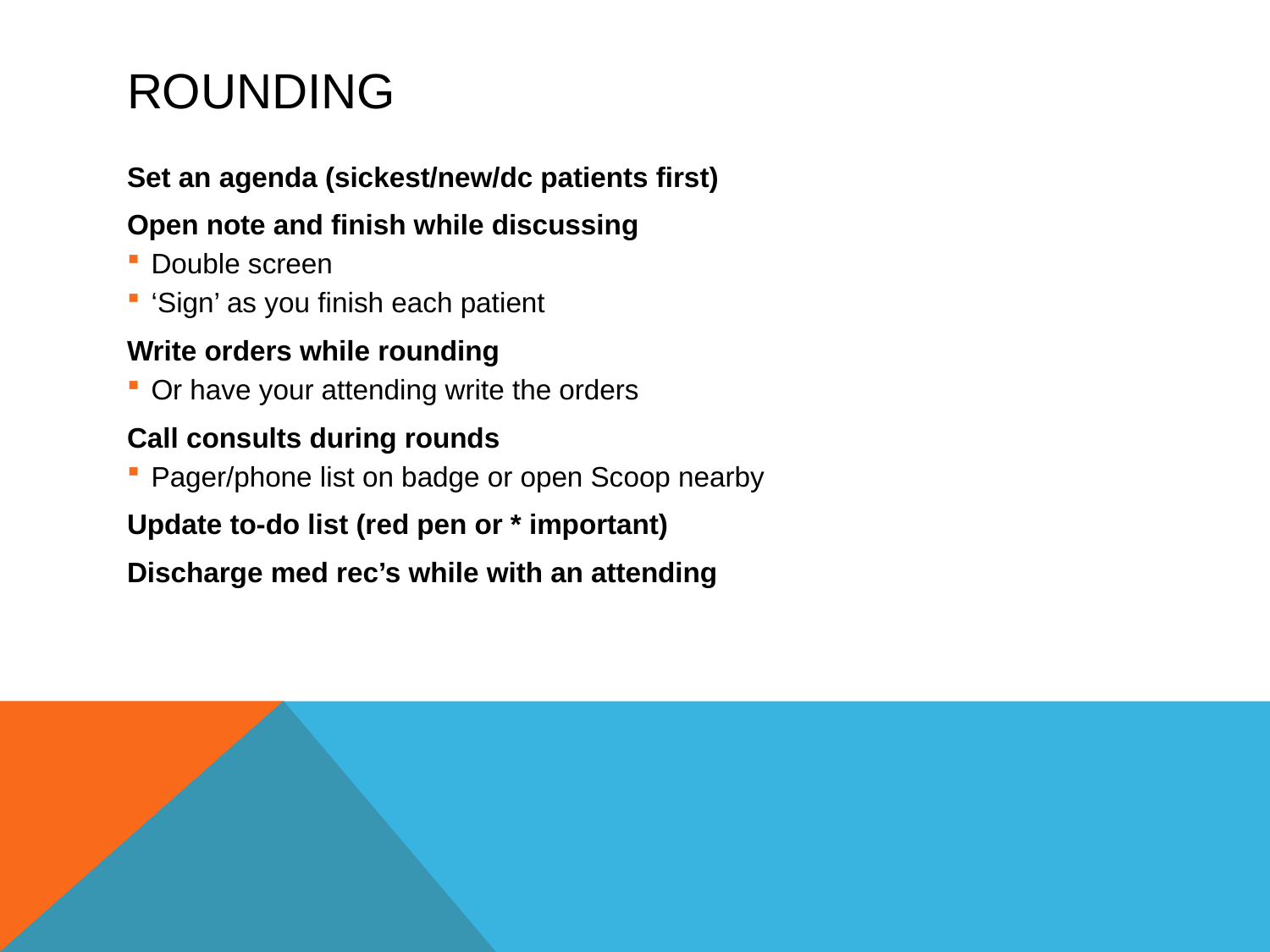

# Rounding
Set an agenda (sickest/new/dc patients first)
Open note and finish while discussing
Double screen
‘Sign’ as you finish each patient
Write orders while rounding
Or have your attending write the orders
Call consults during rounds
Pager/phone list on badge or open Scoop nearby
Update to-do list (red pen or * important)
Discharge med rec’s while with an attending